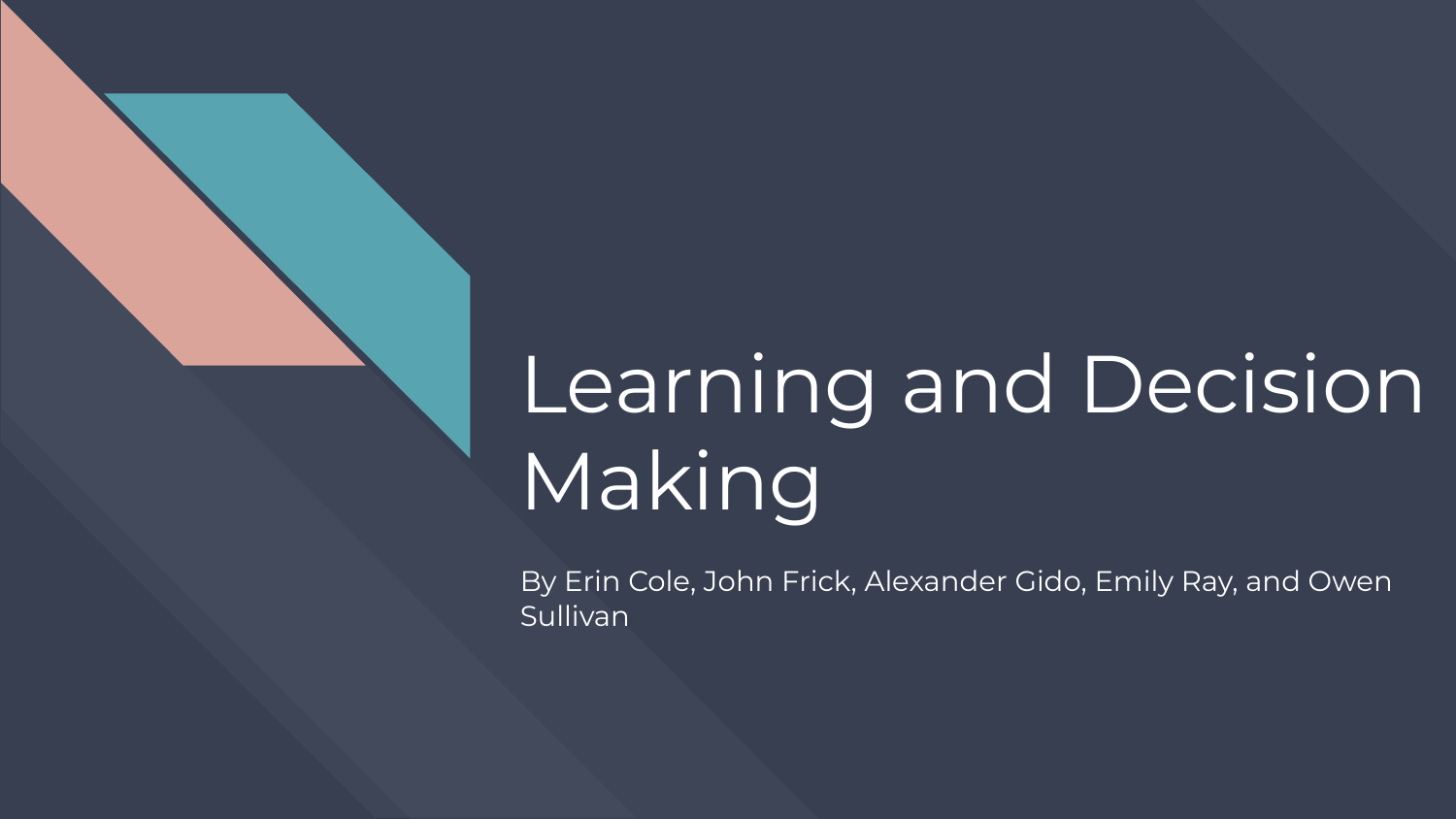

# Learning and Decision Making
By Erin Cole, John Frick, Alexander Gido, Emily Ray, and Owen Sullivan